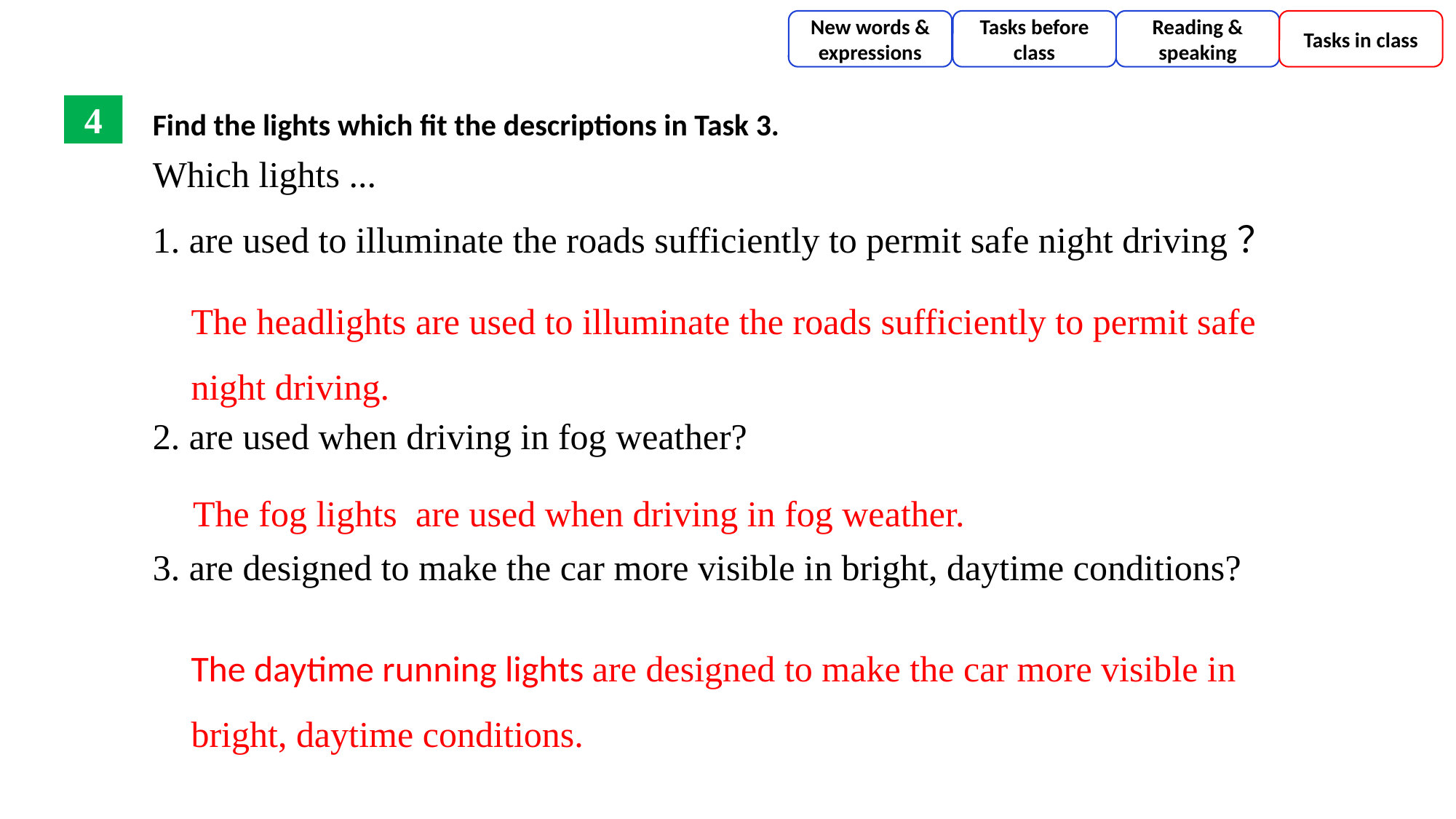

New words & expressions
Tasks before class
Reading & speaking
Tasks in class
Find the lights which fit the descriptions in Task 3.
4
Which lights ...1. are used to illuminate the roads sufficiently to permit safe night driving？

2. are used when driving in fog weather?

3. are designed to make the car more visible in bright, daytime conditions?

The headlights are used to illuminate the roads sufficiently to permit safe night driving.
The fog lights  are used when driving in fog weather.
The daytime running lights are designed to make the car more visible in bright, daytime conditions.